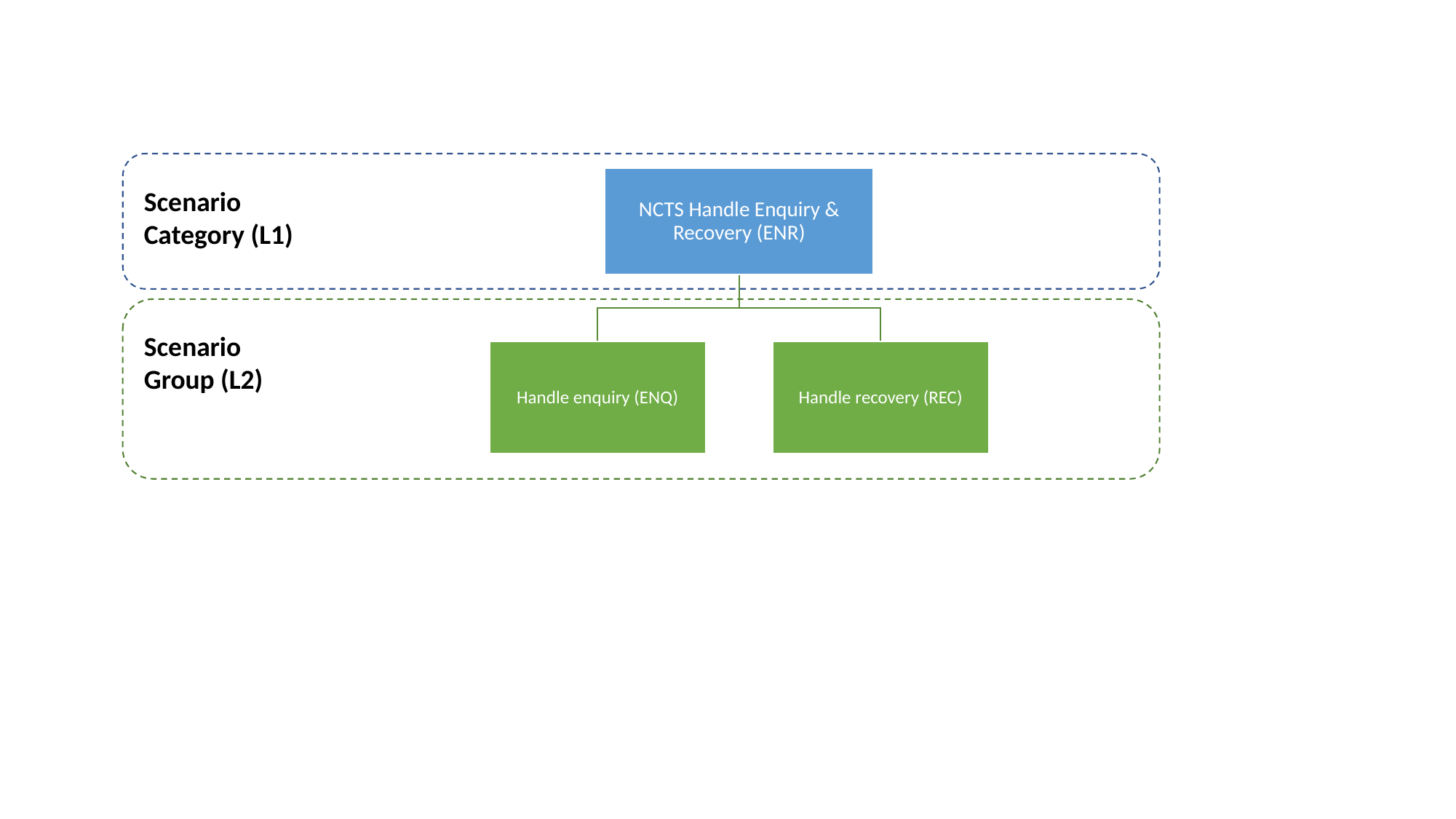

NCTS Handle Enquiry & Recovery (ENR)
Handle enquiry (ENQ)
Handle recovery (REC)

Scenario Category (L1)

Scenario Group (L2)